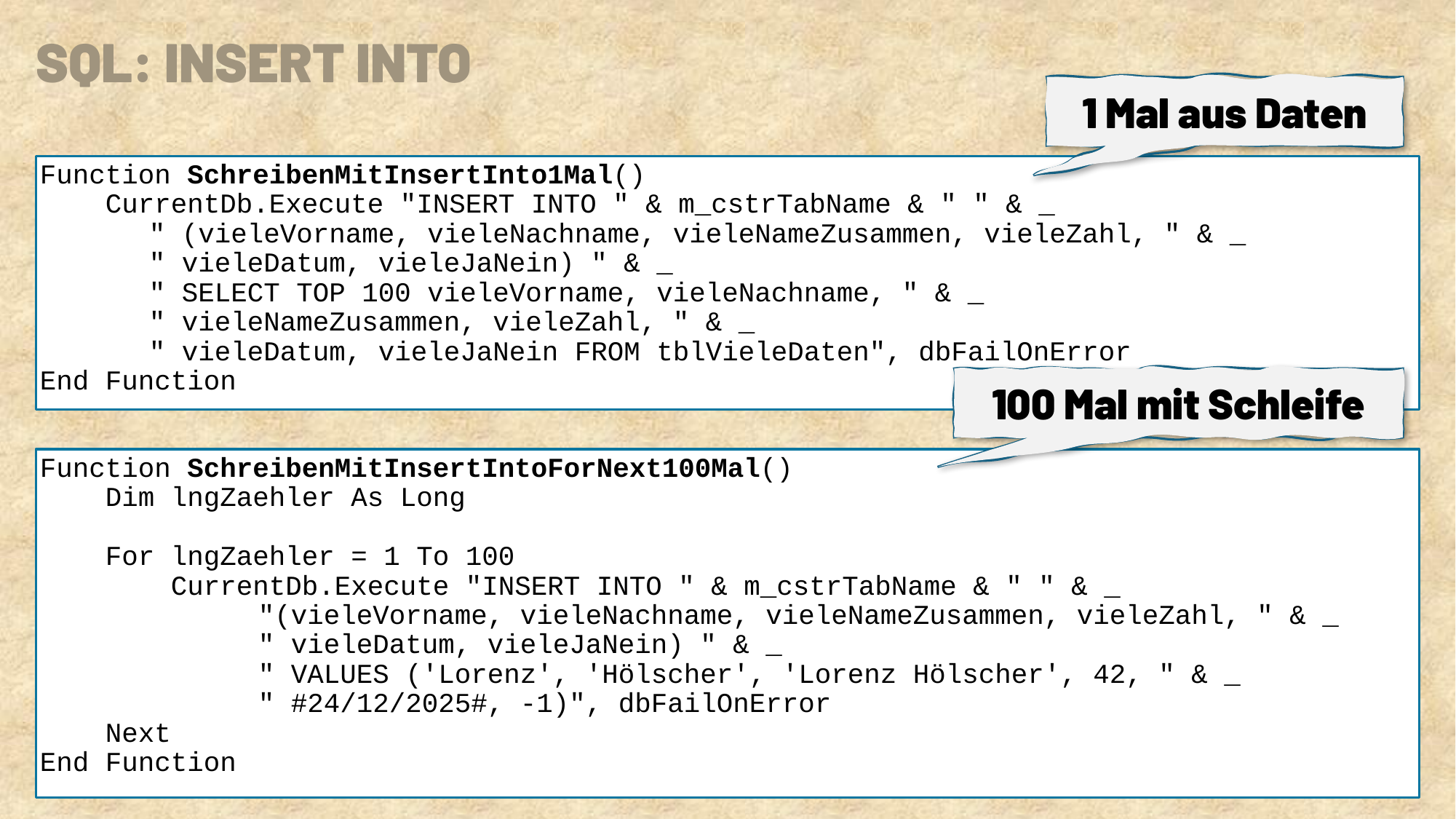

# SQL: INSERT INTO
1 Mal aus Daten
Function SchreibenMitInsertInto1Mal()
    CurrentDb.Execute "INSERT INTO " & m_cstrTabName & " " & _
	" (vieleVorname, vieleNachname, vieleNameZusammen, vieleZahl, " & _
	" vieleDatum, vieleJaNein) " & _
	" SELECT TOP 100 vieleVorname, vieleNachname, " & _
	" vieleNameZusammen, vieleZahl, " & _
	" vieleDatum, vieleJaNein FROM tblVieleDaten", dbFailOnError
End Function

100 Mal mit Schleife
Function SchreibenMitInsertIntoForNext100Mal()
    Dim lngZaehler As Long

    For lngZaehler = 1 To 100
        CurrentDb.Execute "INSERT INTO " & m_cstrTabName & " " & _
		"(vieleVorname, vieleNachname, vieleNameZusammen, vieleZahl, " & _
		" vieleDatum, vieleJaNein) " & _
		" VALUES ('Lorenz', 'Hölscher', 'Lorenz Hölscher', 42, " & _
		" #24/12/2025#, -1)", dbFailOnError
    Next
End Function